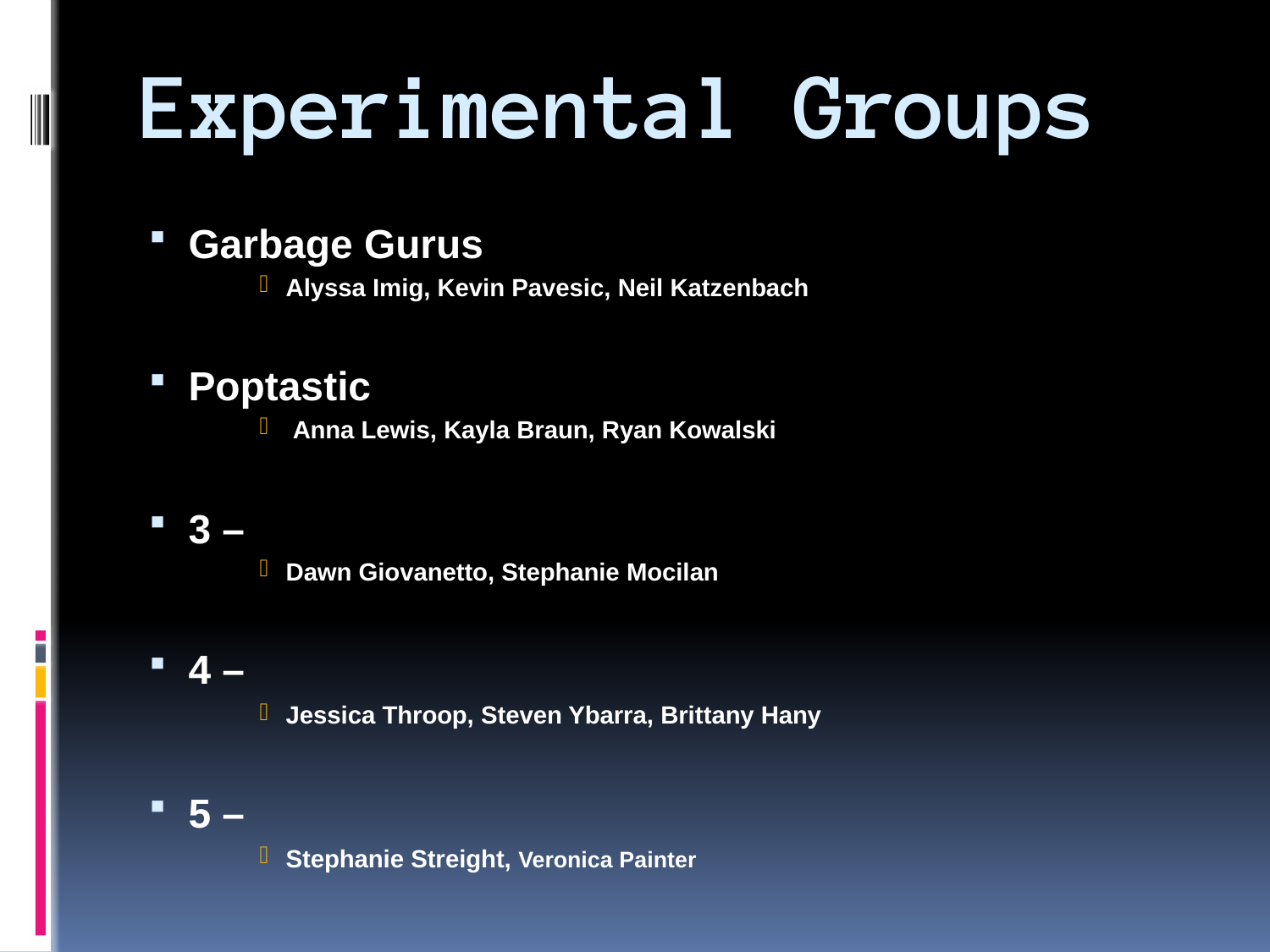

Experimental Groups
Garbage Gurus
Alyssa Imig, Kevin Pavesic, Neil Katzenbach

Poptastic
 Anna Lewis, Kayla Braun, Ryan Kowalski

3 –
Dawn Giovanetto, Stephanie Mocilan

4 –
Jessica Throop, Steven Ybarra, Brittany Hany

5 –
Stephanie Streight, Veronica Painter